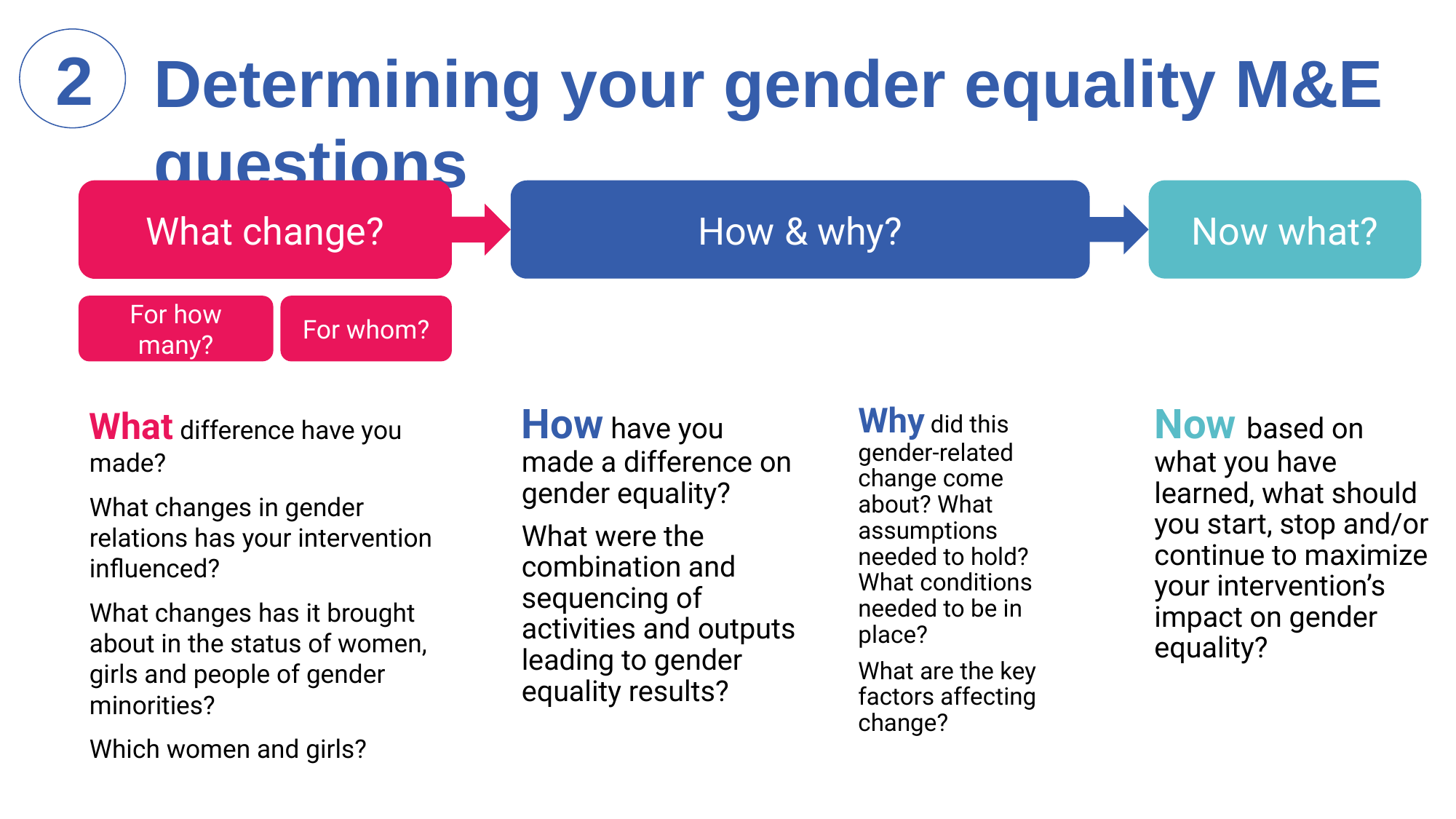

2

Determining your gender equality M&E questions

What change?
Now what?
How & why?

For how many?
For whom?
What difference have you made?
What changes in gender relations has your intervention influenced?
What changes has it brought about in the status of women, girls and people of gender minorities?
Which women and girls?
How have you made a difference on gender equality?
What were the combination and sequencing of activities and outputs leading to gender equality results?

Why did this gender-related change come about? What assumptions needed to hold? What conditions needed to be in place?
What are the key factors affecting change?
Now based on what you have learned, what should you start, stop and/or continue to maximize your intervention’s impact on gender equality?